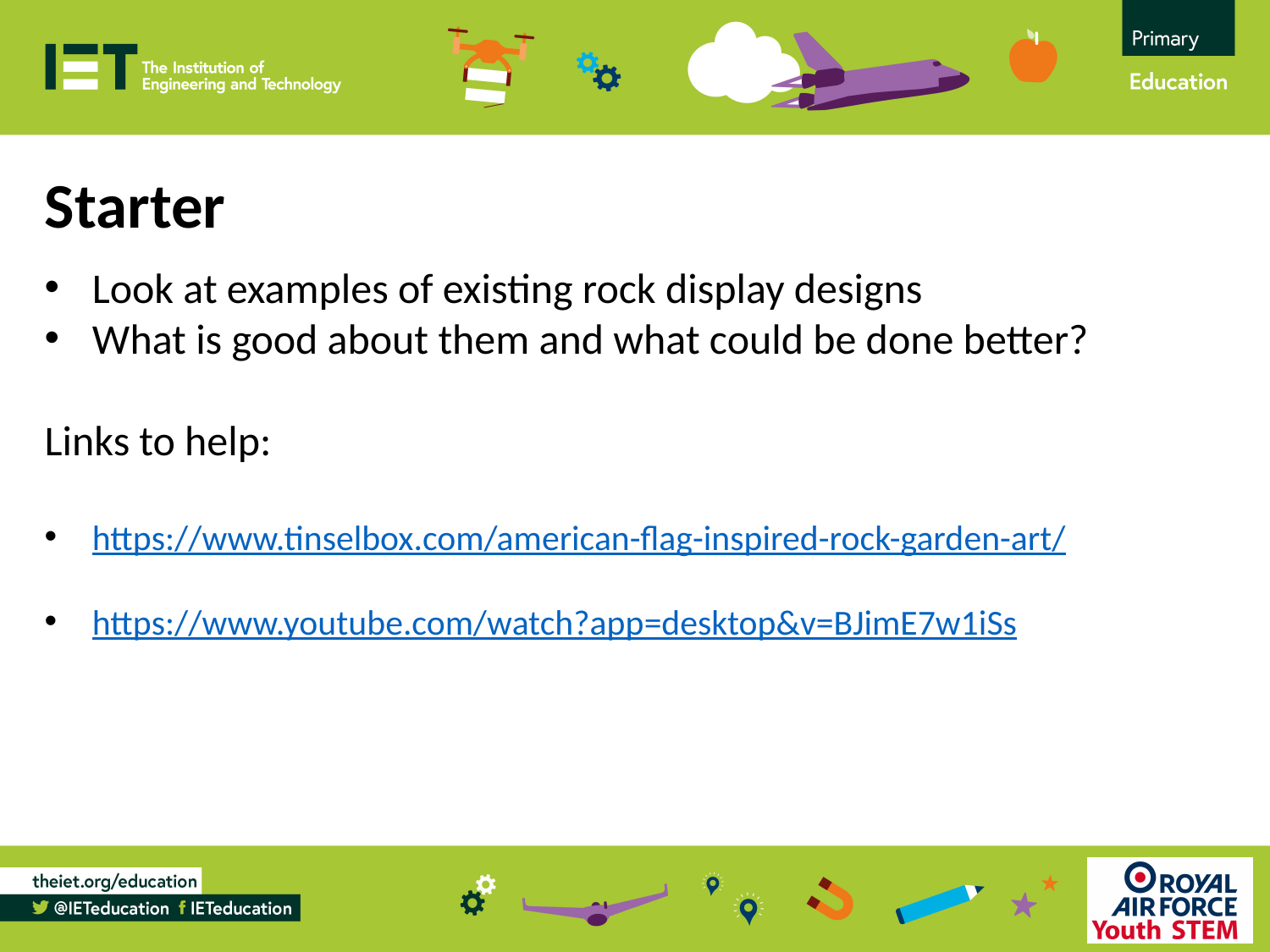

# Starter
Look at examples of existing rock display designs
What is good about them and what could be done better?

Links to help:

https://www.tinselbox.com/american-flag-inspired-rock-garden-art/

https://www.youtube.com/watch?app=desktop&v=BJimE7w1iSs